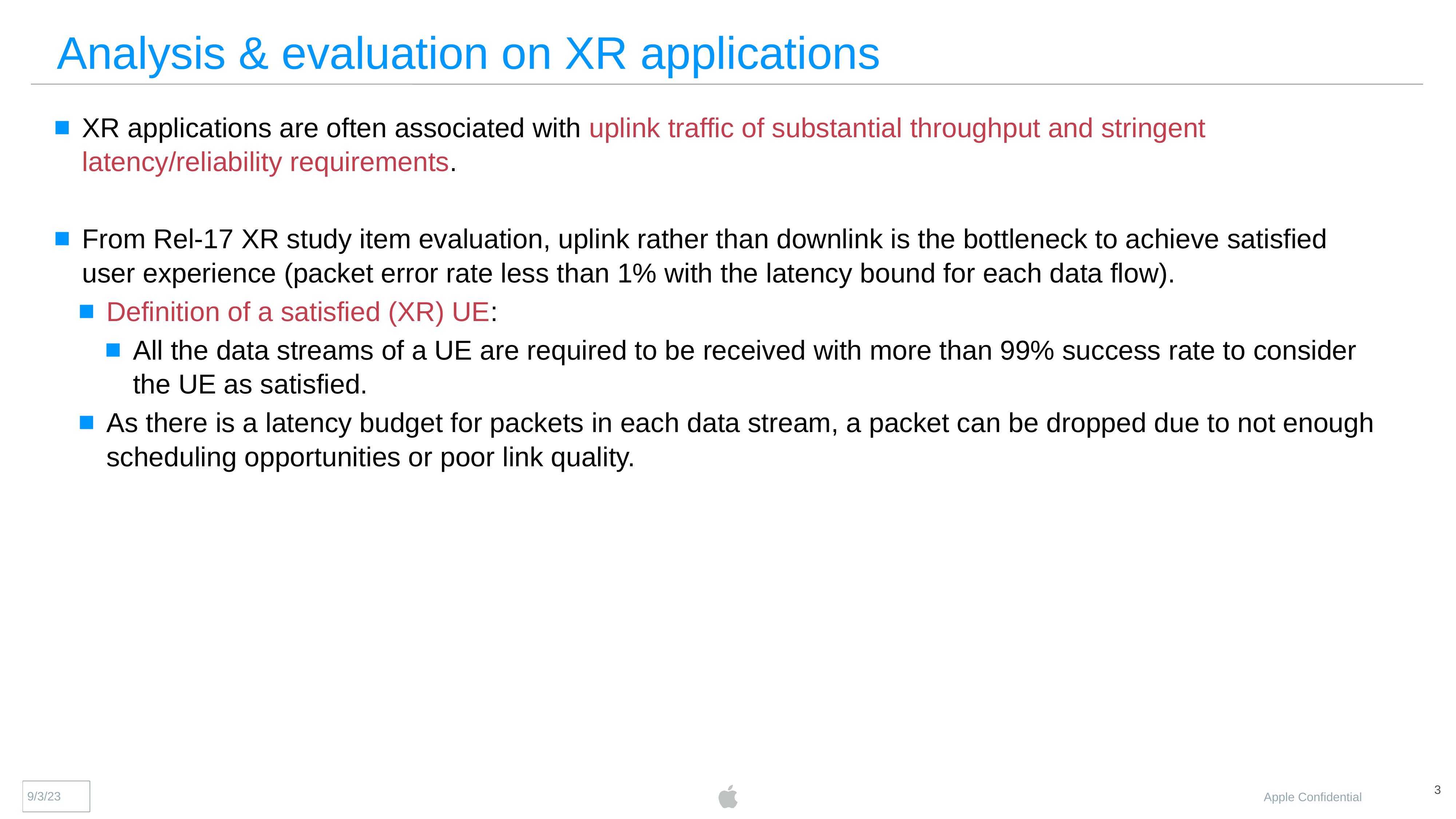

Analysis & evaluation on XR applications
XR applications are often associated with uplink traffic of substantial throughput and stringent latency/reliability requirements.

From Rel-17 XR study item evaluation, uplink rather than downlink is the bottleneck to achieve satisfied user experience (packet error rate less than 1% with the latency bound for each data flow).
Definition of a satisfied (XR) UE:
All the data streams of a UE are required to be received with more than 99% success rate to consider the UE as satisfied.
As there is a latency budget for packets in each data stream, a packet can be dropped due to not enough scheduling opportunities or poor link quality.

3